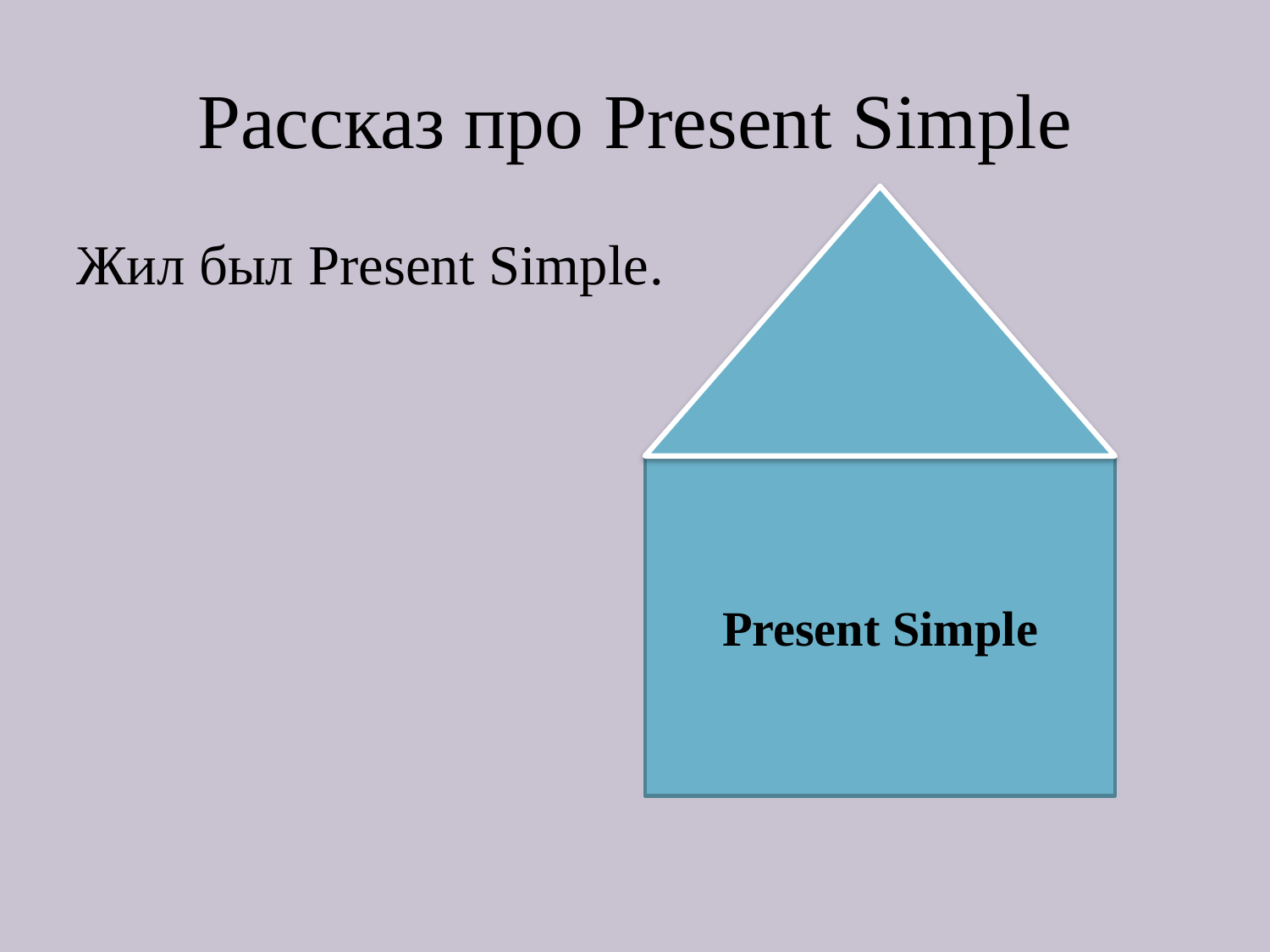

# Рассказ про Present Simple

Жил был Present Simple.
Present Simple